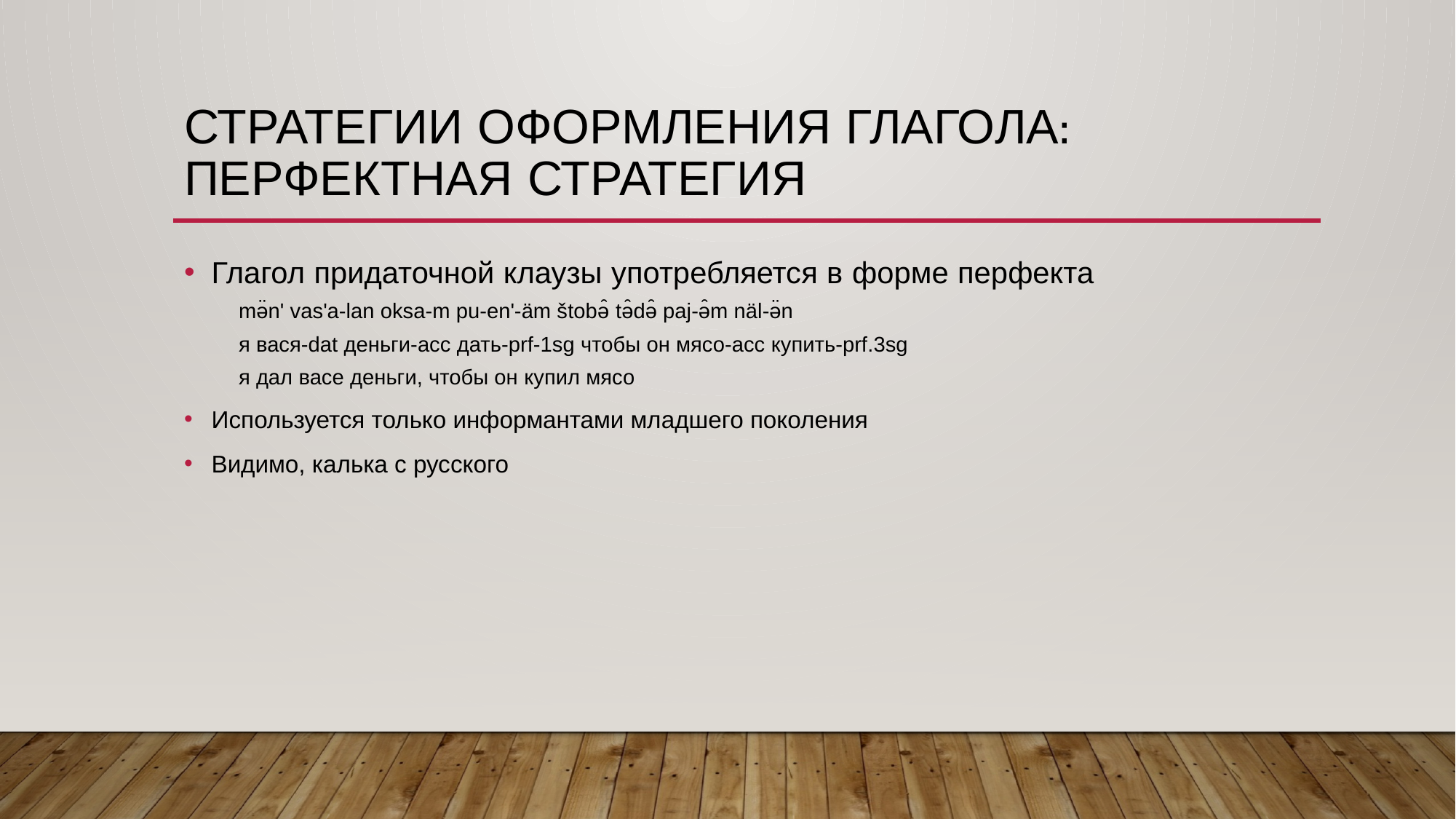

# Стратегии оформления глагола: Перфектная стратегия
Глагол придаточной клаузы употребляется в форме перфекта
mə̈n' vas'a-lan oksa-m pu-en'-äm štobə̑ tə̑də̑ paj-ə̑m näl-ə̈n
я вася-dat деньги-acc дать-prf-1sg чтобы он мясо-acc купить-prf.3sg
я дал васе деньги, чтобы он купил мясо
Используется только информантами младшего поколения
Видимо, калька с русского